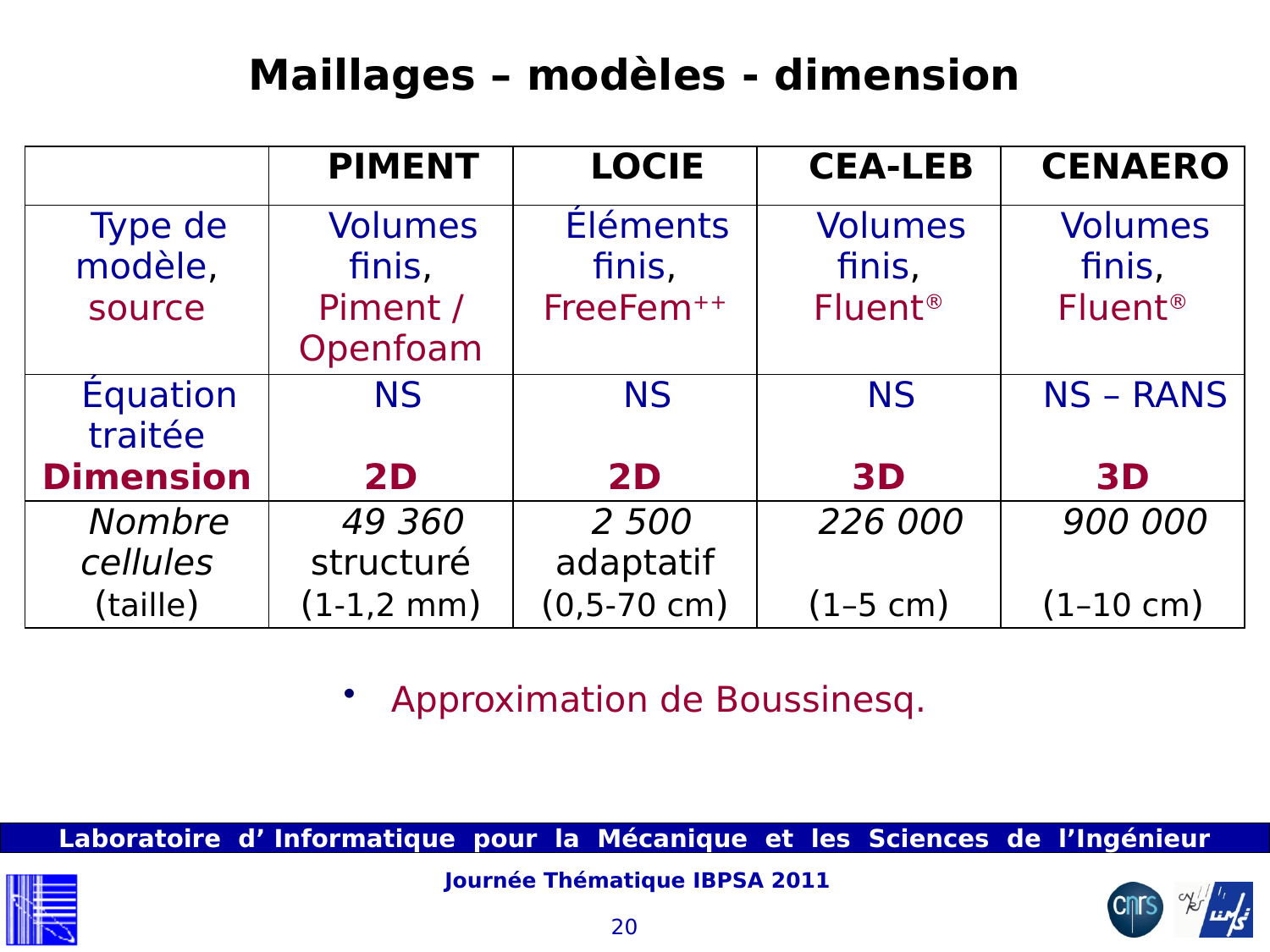

# Maillages – modèles - dimension
|  | PIMENT | LOCIE | CEA-LEB | CENAERO |
| --- | --- | --- | --- | --- |
| Type de modèle, source | Volumes finis, Piment / Openfoam | Éléments finis, FreeFem++ | Volumes finis, Fluent® | Volumes finis, Fluent® |
| Équation traitée Dimension | NS 2D | NS 2D | NS 3D | NS – RANS 3D |
| Nombre cellules (taille) | 49 360 structuré (1-1,2 mm) | 2 500 adaptatif (0,5-70 cm) | 226 000 (1–5 cm) | 900 000 (1–10 cm) |
Approximation de Boussinesq.
Journée Thématique IBPSA 2011
20